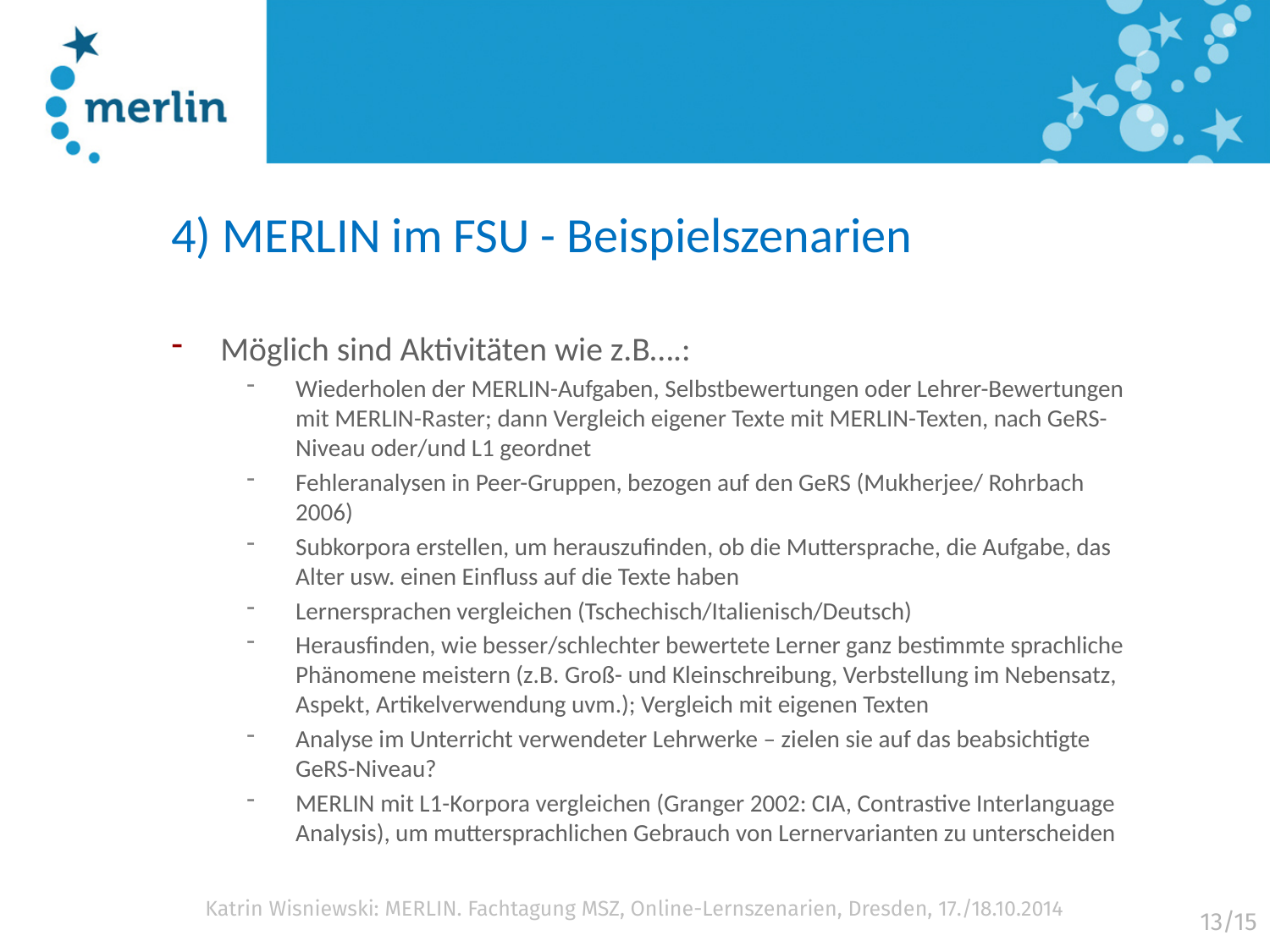

# 4) MERLIN im FSU - Beispielszenarien
Möglich sind Aktivitäten wie z.B….:
Wiederholen der MERLIN-Aufgaben, Selbstbewertungen oder Lehrer-Bewertungen mit MERLIN-Raster; dann Vergleich eigener Texte mit MERLIN-Texten, nach GeRS-Niveau oder/und L1 geordnet
Fehleranalysen in Peer-Gruppen, bezogen auf den GeRS (Mukherjee/ Rohrbach 2006)
Subkorpora erstellen, um herauszufinden, ob die Muttersprache, die Aufgabe, das Alter usw. einen Einfluss auf die Texte haben
Lernersprachen vergleichen (Tschechisch/Italienisch/Deutsch)
Herausfinden, wie besser/schlechter bewertete Lerner ganz bestimmte sprachliche Phänomene meistern (z.B. Groß- und Kleinschreibung, Verbstellung im Nebensatz, Aspekt, Artikelverwendung uvm.); Vergleich mit eigenen Texten
Analyse im Unterricht verwendeter Lehrwerke – zielen sie auf das beabsichtigte GeRS-Niveau?
MERLIN mit L1-Korpora vergleichen (Granger 2002: CIA, Contrastive Interlanguage Analysis), um muttersprachlichen Gebrauch von Lernervarianten zu unterscheiden

13/15